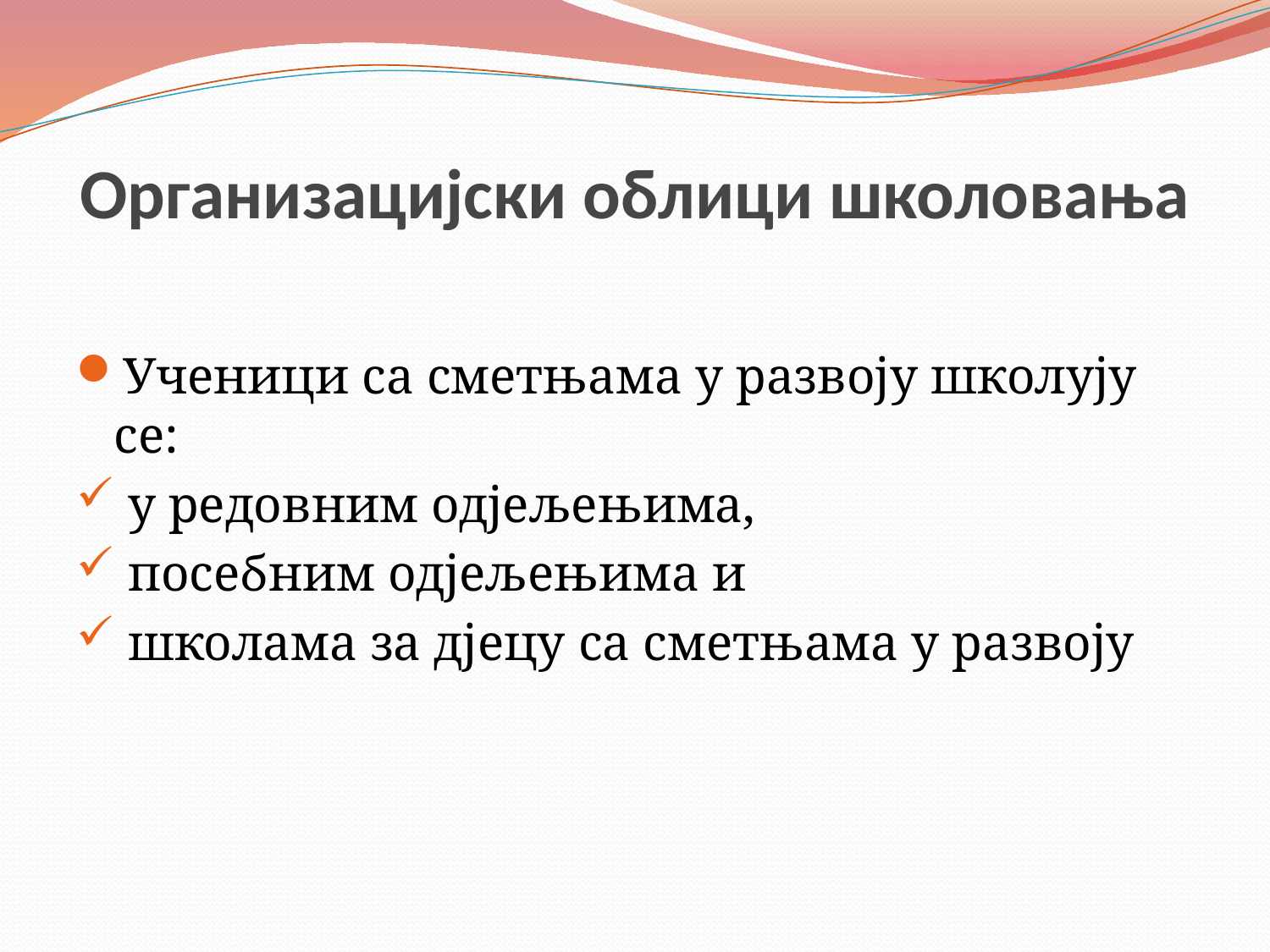

# Организацијски облици школовања
Ученици са сметњама у развоју школују се:
 у редовним одјељењима,
 посебним одјељењима и
 школама за дјецу са сметњама у развоју